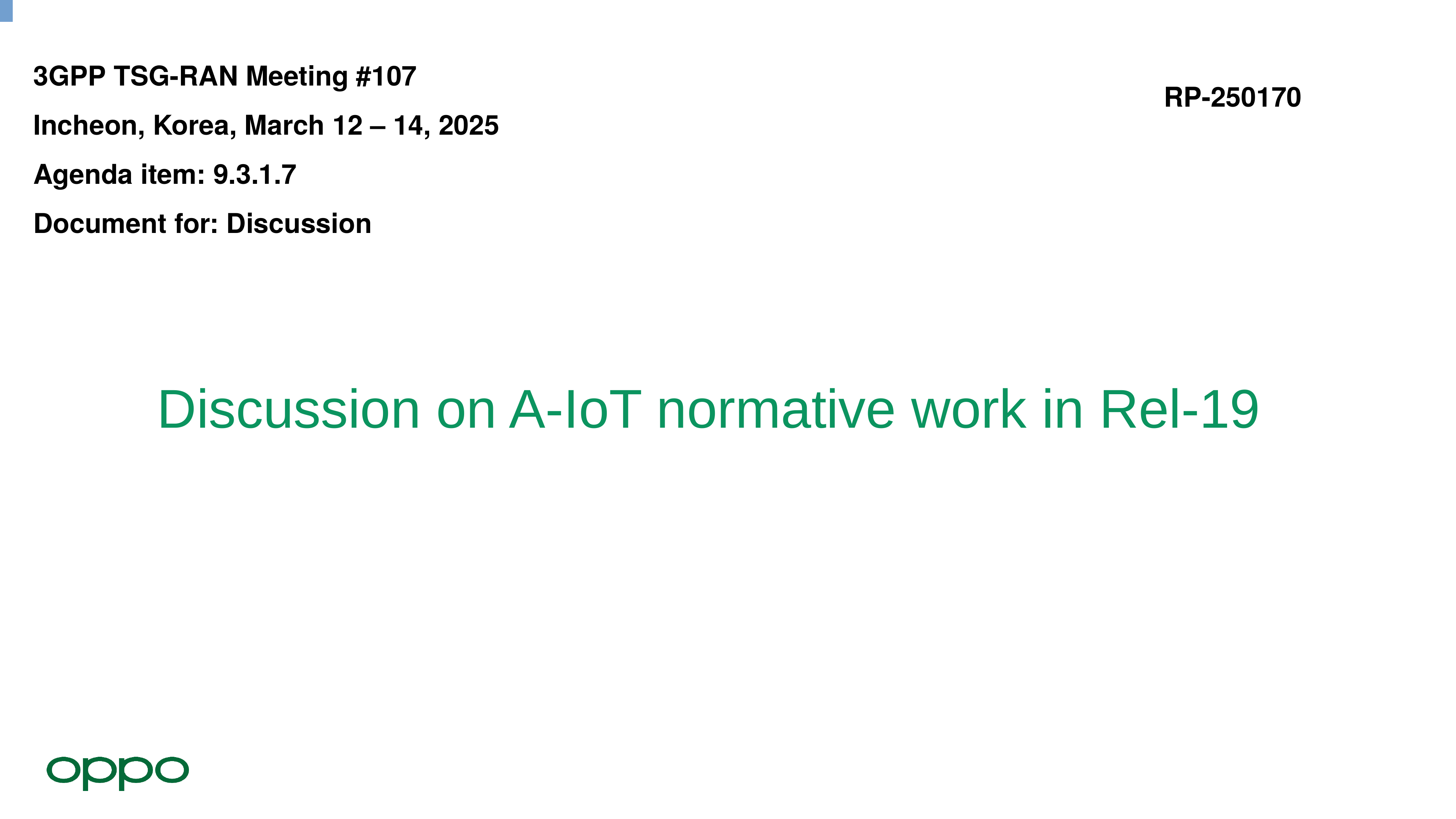

3GPP TSG-RAN Meeting #107
Incheon, Korea, March 12 – 14, 2025
Agenda item: 9.3.1.7
Document for: Discussion
RP-250170
# Discussion on A-IoT normative work in Rel-19